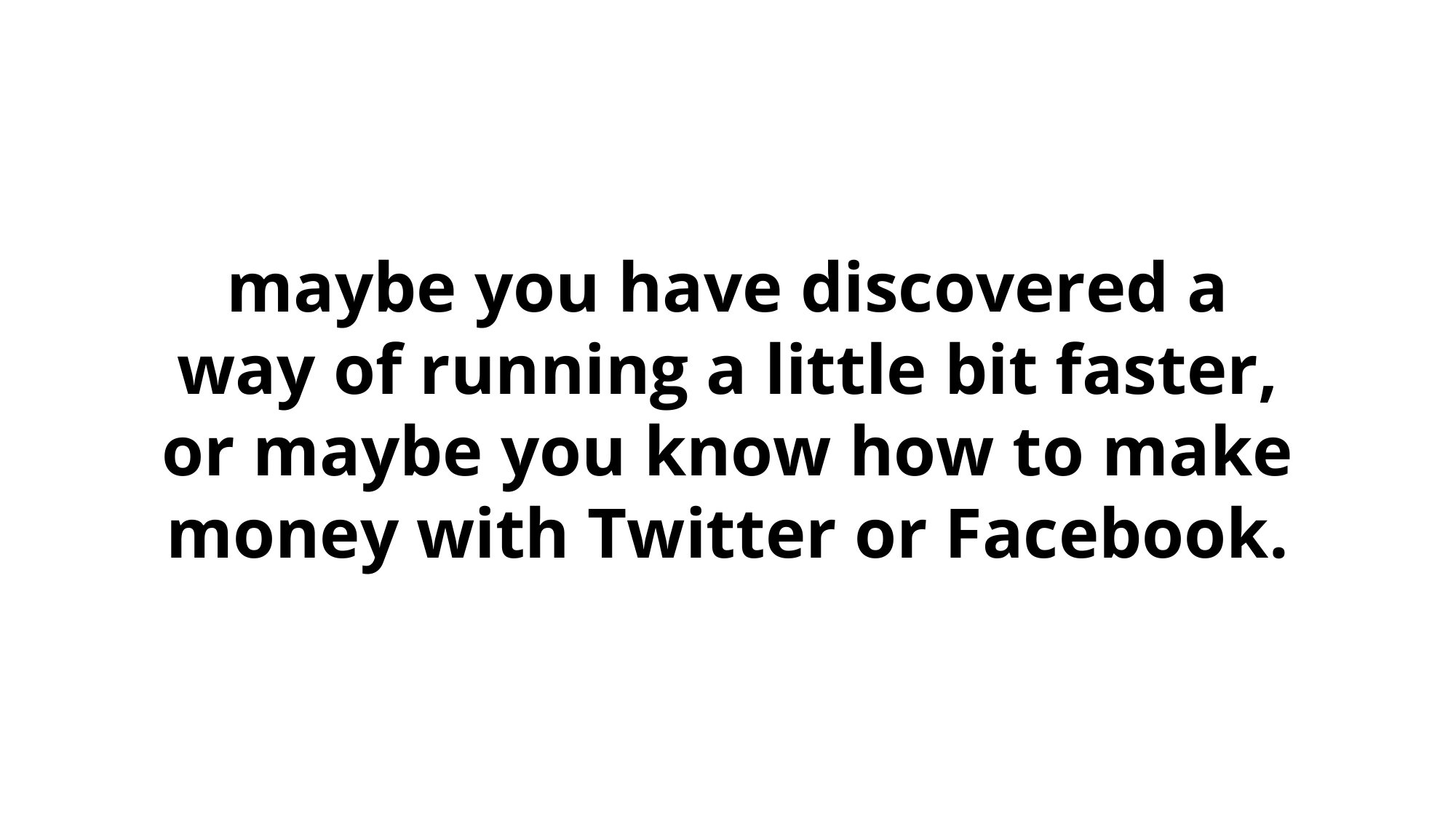

maybe you have discovered a way of running a little bit faster, or maybe you know how to make money with Twitter or Facebook.